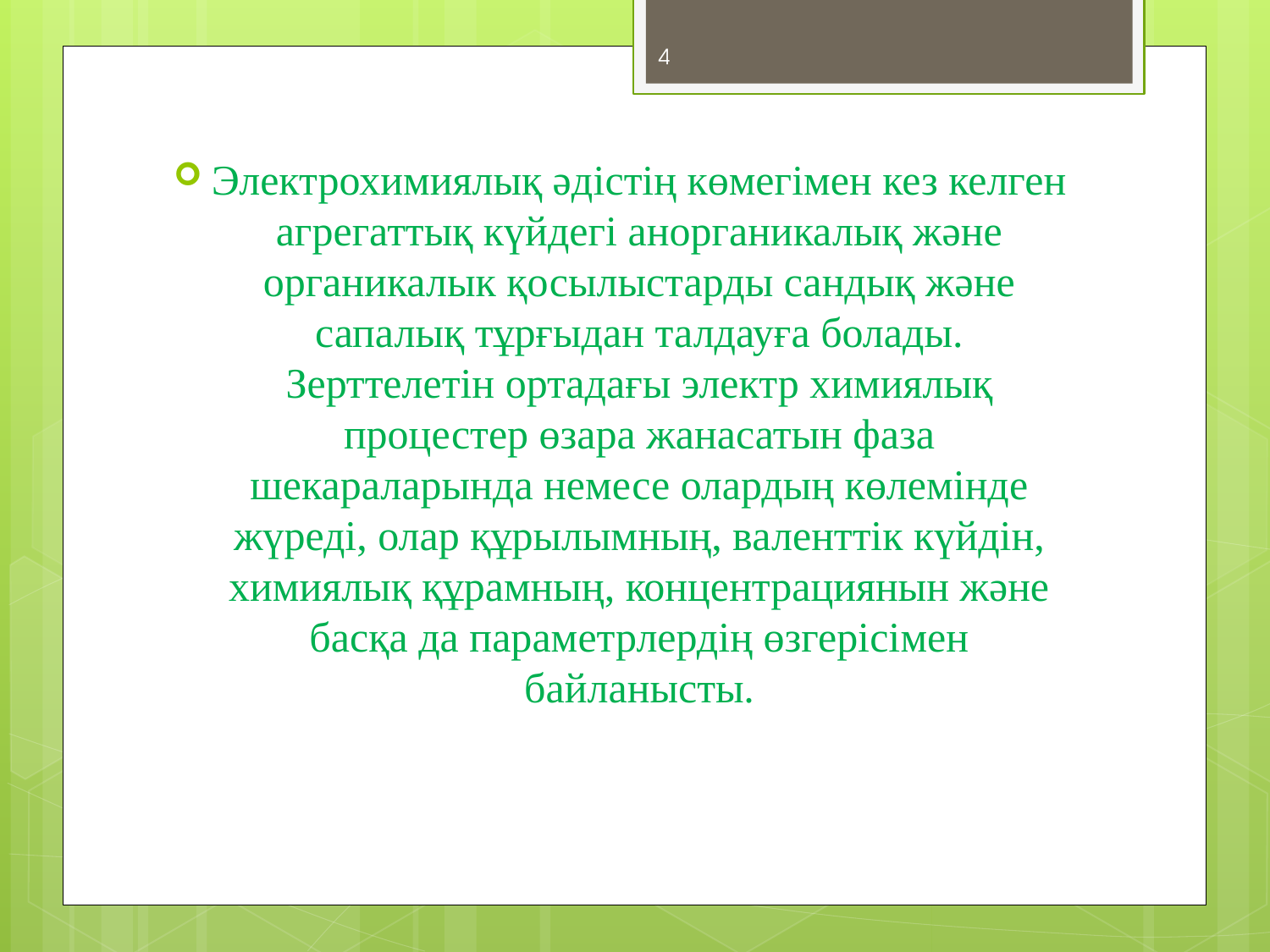

4
Электрохимиялық әдістің көмегімен кез келген агрегаттық күйдегі анорганикалық және органикалык қосылыстарды сандық және сапалық тұрғыдан талдауға болады. Зерттелетін ортадағы электр химиялық процестер өзара жанасатын фаза шекараларында немесе олардың көлемінде жүреді, олар құрылымның, валенттік күйдін, химиялық құрамның, концентрациянын және басқа да параметрлердің өзгерісімен байланысты.